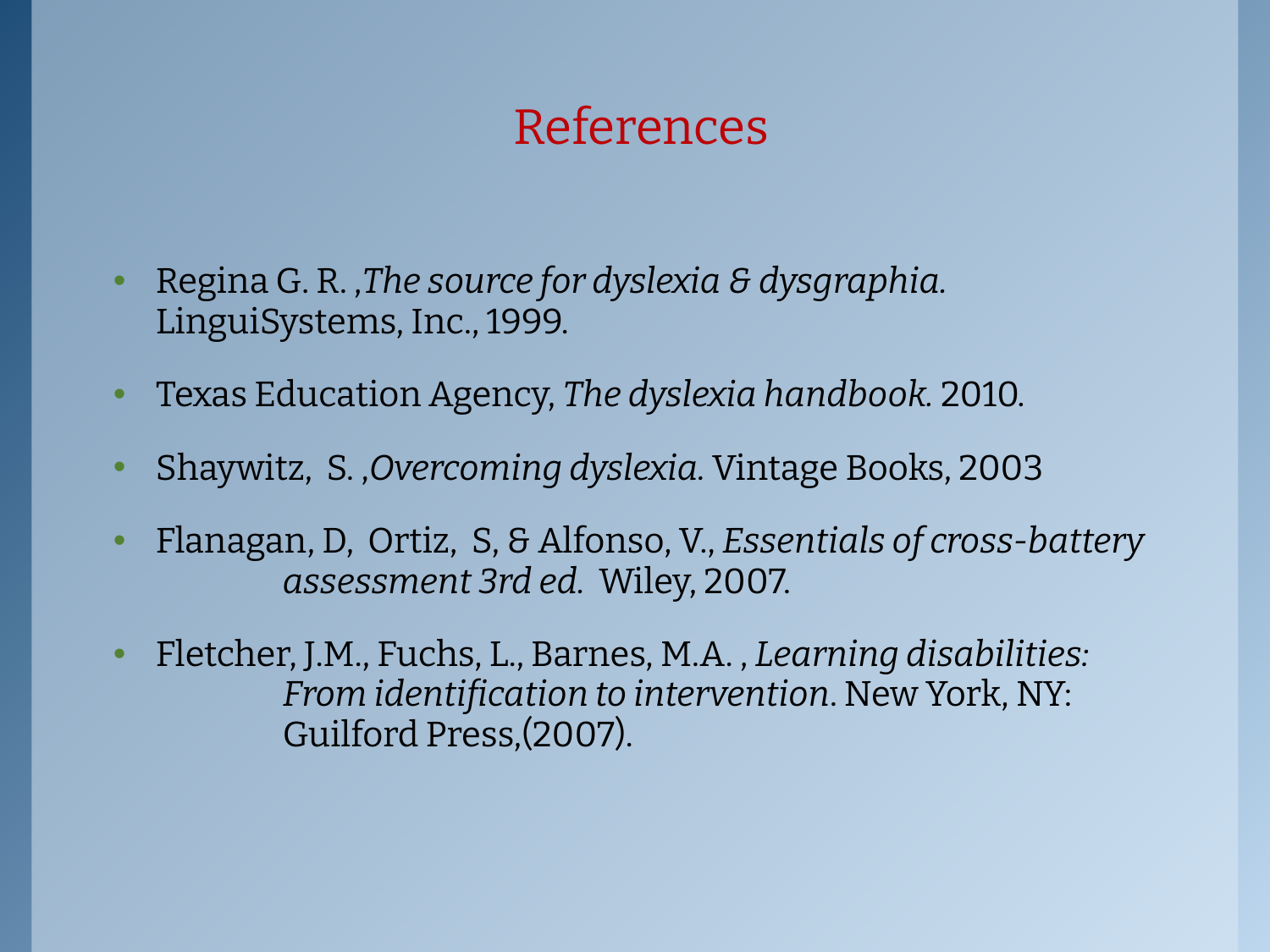

References

Regina G. R. ,The source for dyslexia & dysgraphia. 	LinguiSystems, Inc., 1999.
Texas Education Agency, The dyslexia handbook. 2010.
Shaywitz,  S. ,Overcoming dyslexia. Vintage Books, 2003
Flanagan, D,  Ortiz,  S, & Alfonso, V., Essentials of cross-battery 	assessment 3rd ed.  Wiley, 2007.
Fletcher, J.M., Fuchs, L., Barnes, M.A. , Learning disabilities: 	From identification to intervention. New York, NY: 	Guilford Press,(2007).